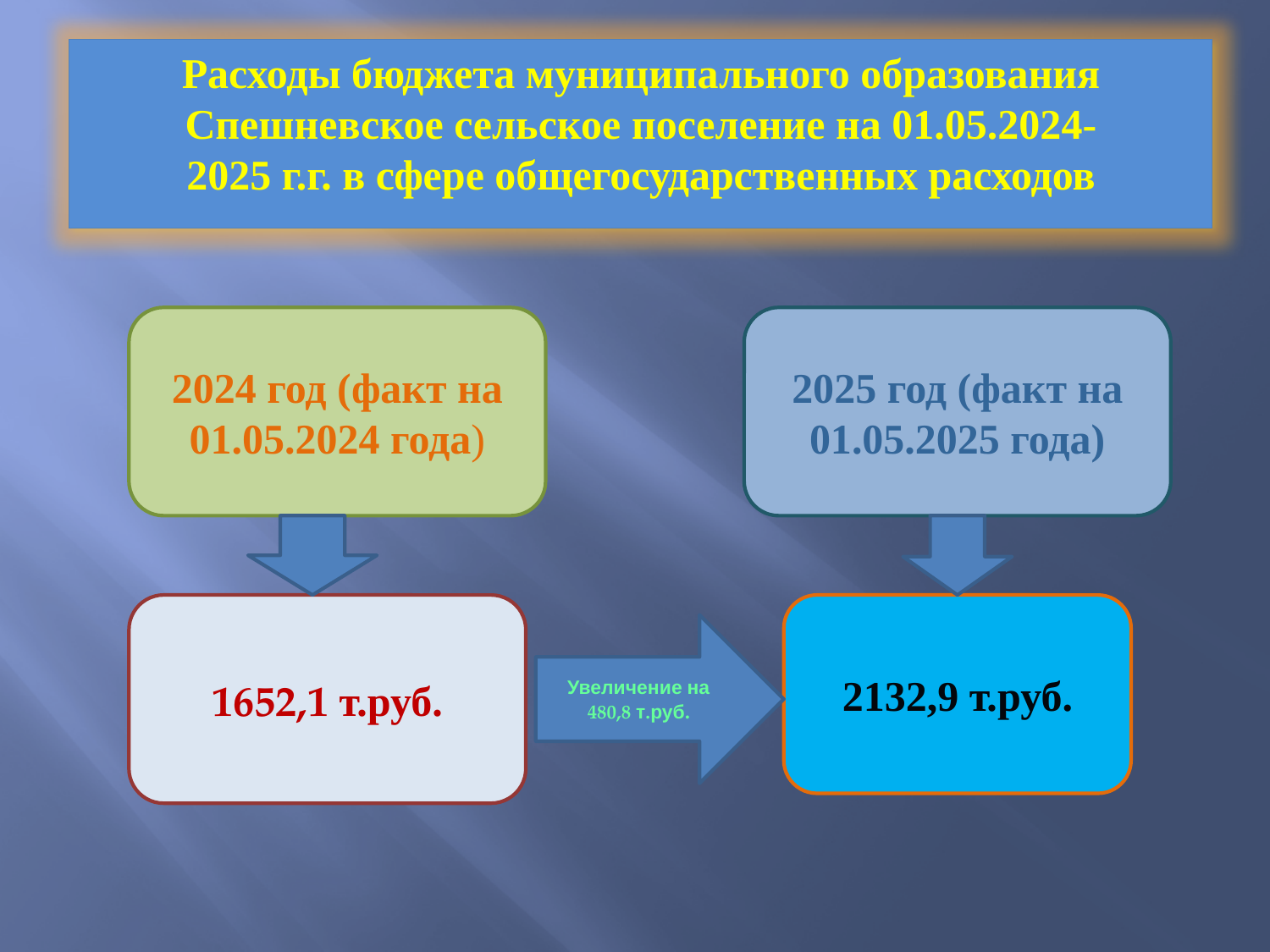

Расходы бюджета муниципального образования Спешневское сельское поселение на 01.05.2024-
2025 г.г. в сфере общегосударственных расходов
2024 год (факт на 01.05.2024 года)
2025 год (факт на 01.05.2025 года)

1652,1 т.руб.
2132,9 т.руб.
Увеличение на 480,8 т.руб.